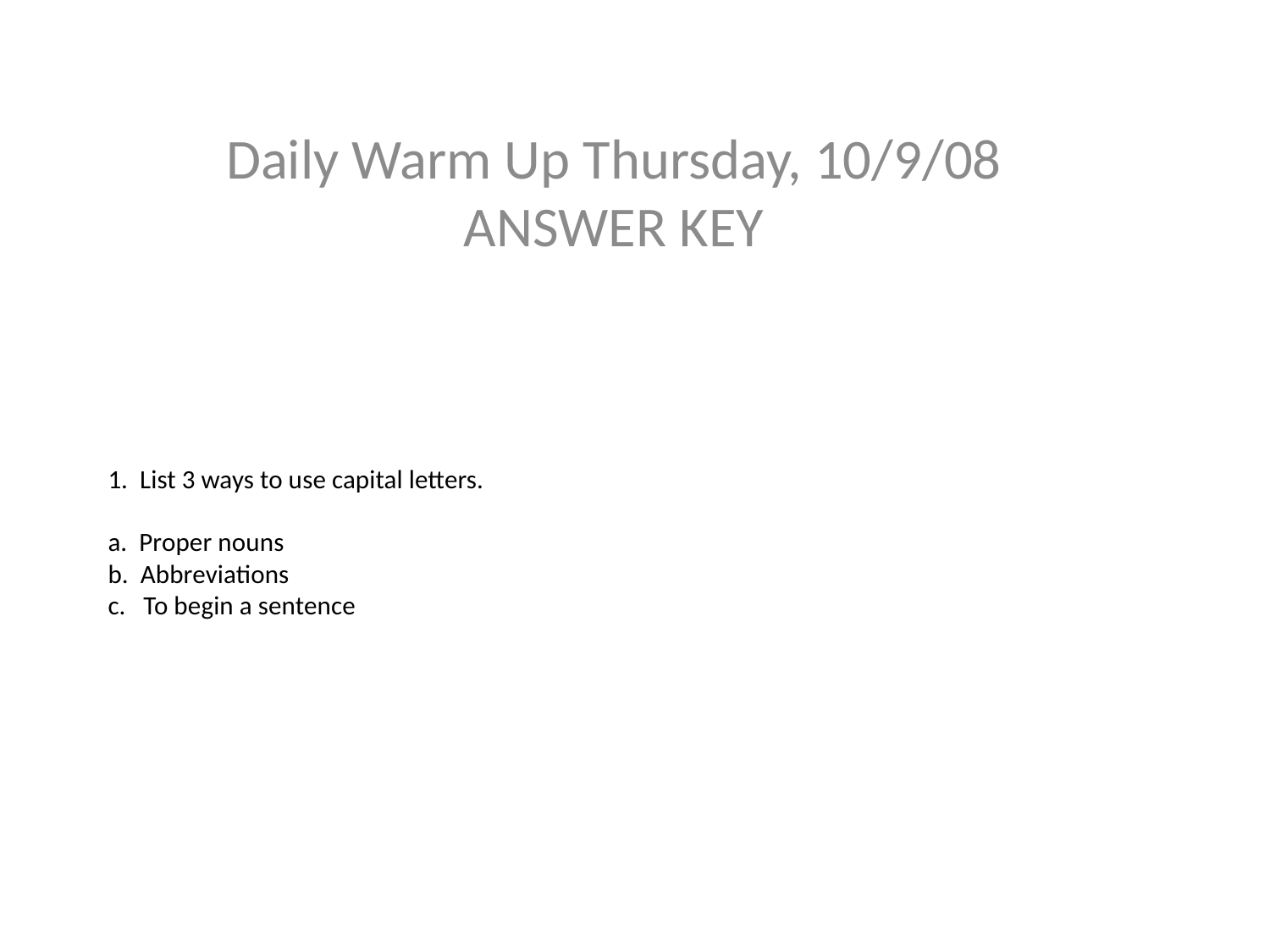

Daily Warm Up Thursday, 10/9/08 ANSWER KEY
# 1.  List 3 ways to use capital letters. a.  Proper nouns b.  Abbreviations c.   To begin a sentence